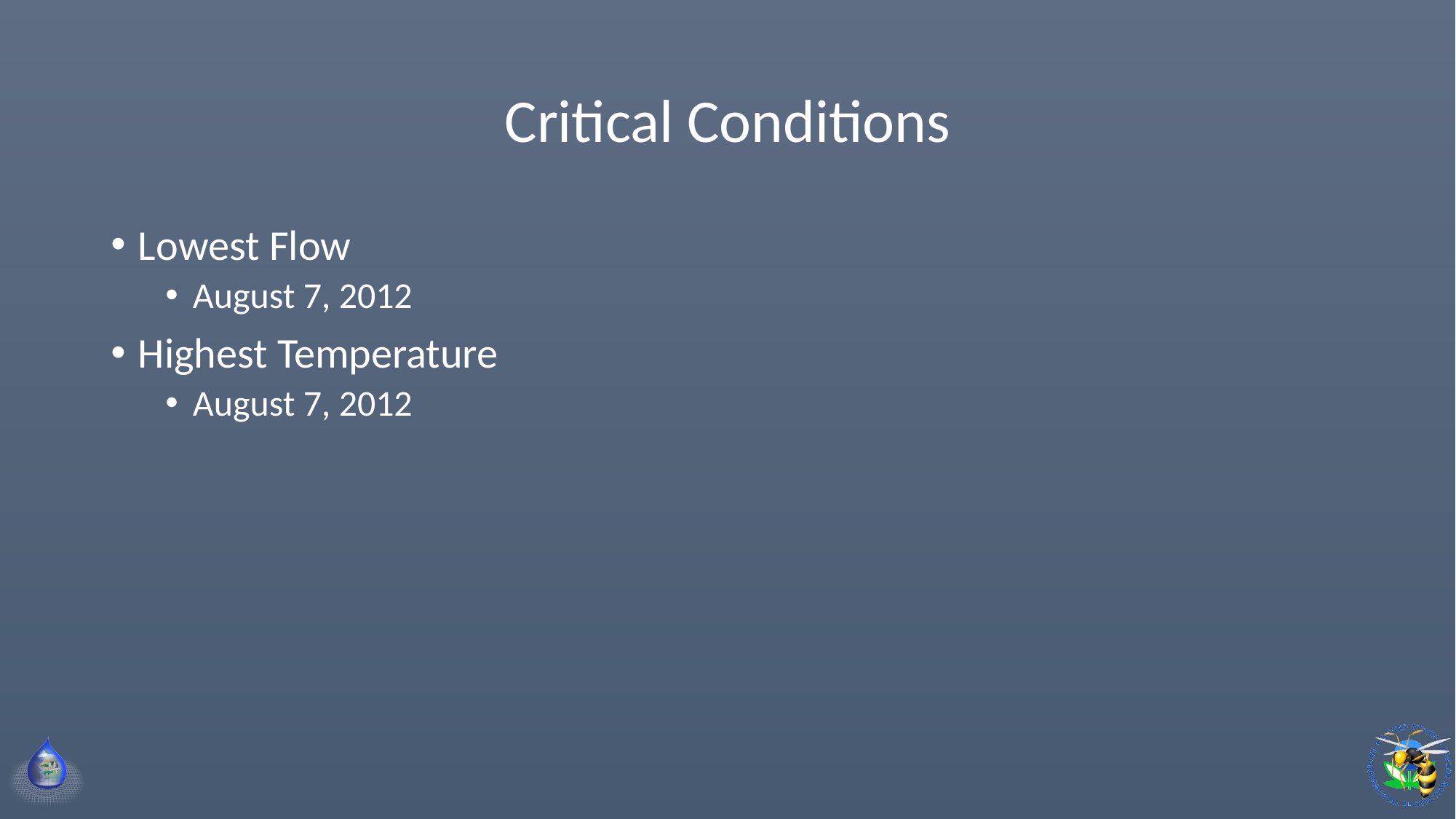

# Critical Conditions
Lowest Flow
August 7, 2012
Highest Temperature
August 7, 2012